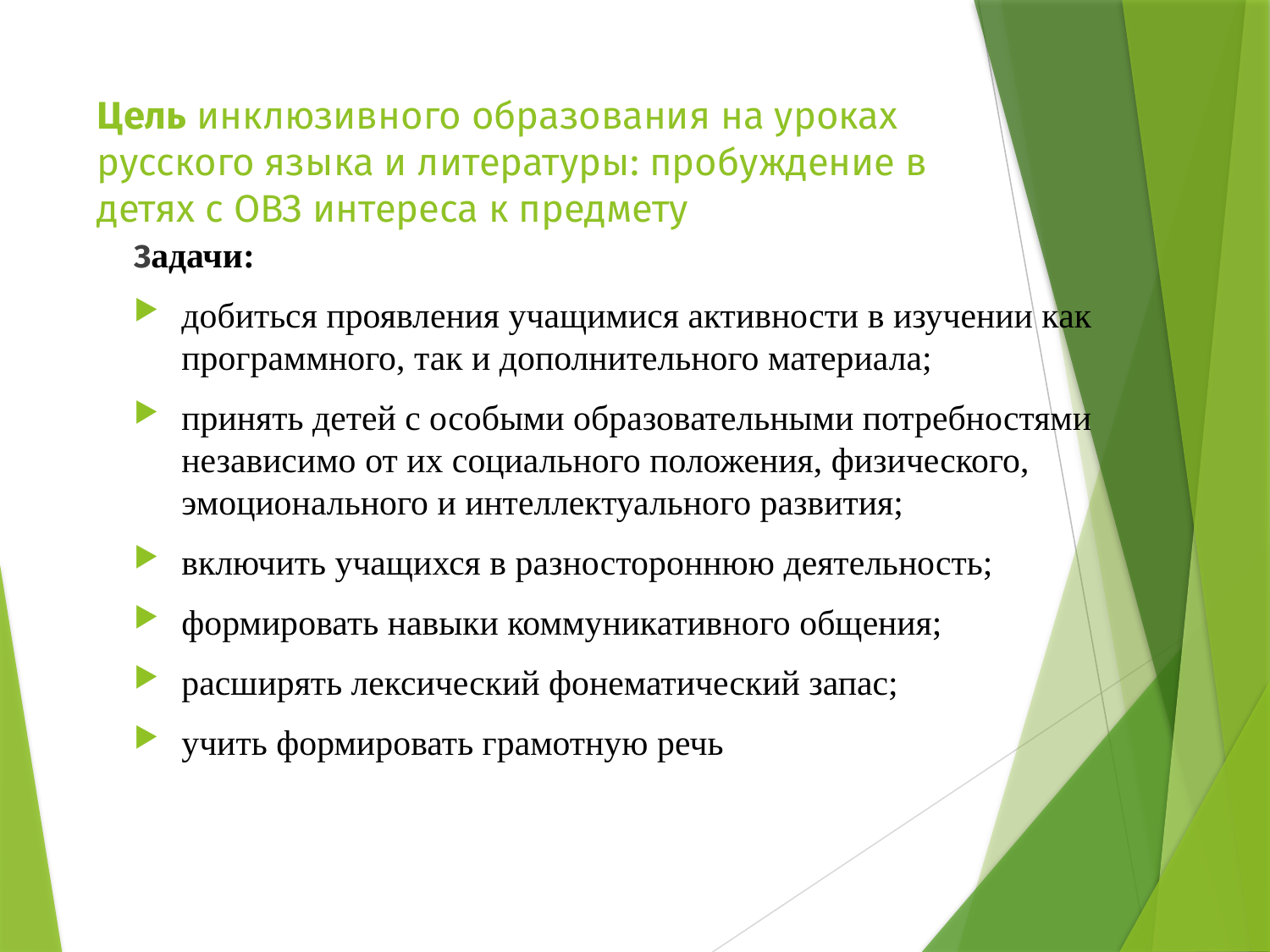

# Цель инклюзивного образования на уроках русского языка и литературы: пробуждение в детях с ОВЗ интереса к предмету
Задачи:
добиться проявления учащимися активности в изучении как программного, так и дополнительного материала;
принять детей с особыми образовательными потребностями независимо от их социального положения, физического, эмоционального и интеллектуального развития;
включить учащихся в разностороннюю деятельность;
формировать навыки коммуникативного общения;
расширять лексический фонематический запас;
учить формировать грамотную речь